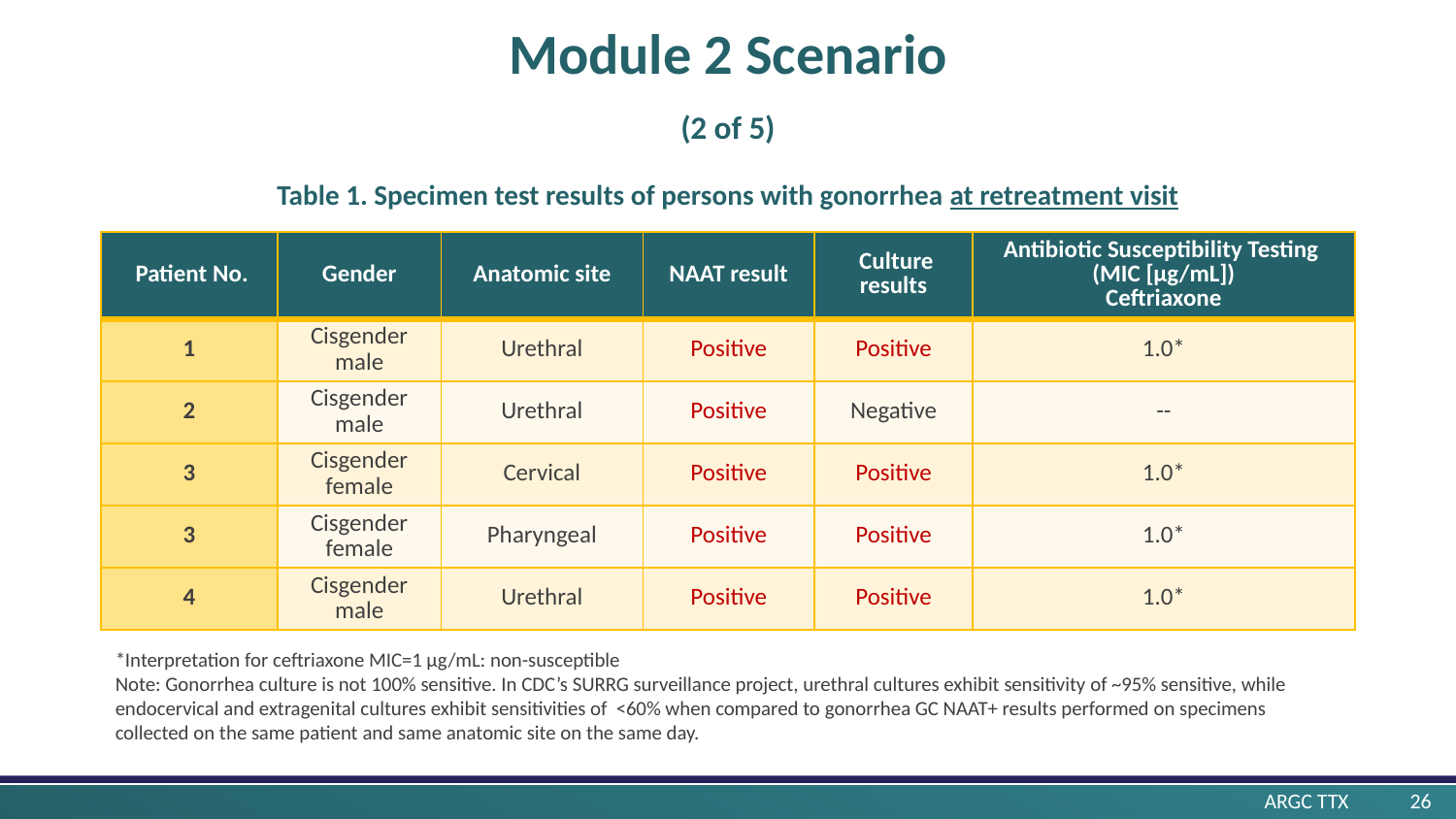

# Module 2 Scenario (2 of 5)
Table 1. Specimen test results of persons with gonorrhea at retreatment visit
| Patient No. | Gender | Anatomic site | NAAT result | Culture results | Antibiotic Susceptibility Testing (MIC [µg/mL]) Ceftriaxone |
| --- | --- | --- | --- | --- | --- |
| 1 | Cisgender male | Urethral | Positive | Positive | 1.0\* |
| 2 | Cisgender male | Urethral | Positive | Negative | -- |
| 3 | Cisgender female | Cervical | Positive | Positive | 1.0\* |
| 3 | Cisgender female | Pharyngeal | Positive | Positive | 1.0\* |
| 4 | Cisgender male | Urethral | Positive | Positive | 1.0\* |
*Interpretation for ceftriaxone MIC=1 µg/mL: non-susceptible
Note: Gonorrhea culture is not 100% sensitive. In CDC’s SURRG surveillance project, urethral cultures exhibit sensitivity of ~95% sensitive, while endocervical and extragenital cultures exhibit sensitivities of  <60% when compared to gonorrhea GC NAAT+ results performed on specimens collected on the same patient and same anatomic site on the same day.
ARGC TTX 	26